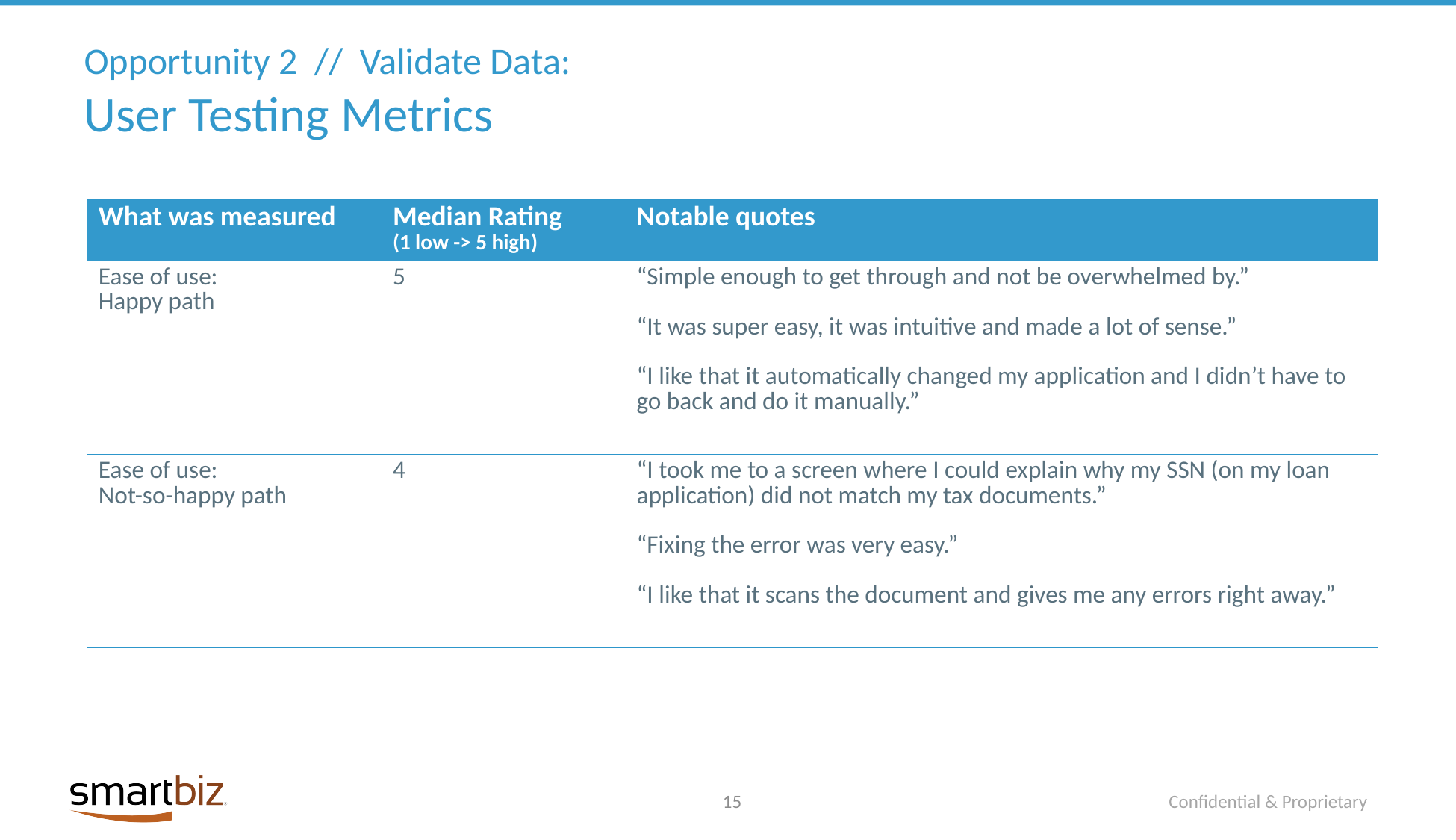

Opportunity 2  //  Validate Data:
User Testing Metrics

| What was measured | Median Rating (1 low -> 5 high) | Notable quotes |
| --- | --- | --- |
| Ease of use: Happy path | 5 | “Simple enough to get through and not be overwhelmed by.” “It was super easy, it was intuitive and made a lot of sense.” “I like that it automatically changed my application and I didn’t have to go back and do it manually.” |
| Ease of use: Not-so-happy path | 4 | “I took me to a screen where I could explain why my SSN (on my loan application) did not match my tax documents.” “Fixing the error was very easy.” “I like that it scans the document and gives me any errors right away.” |
15
Confidential & Proprietary